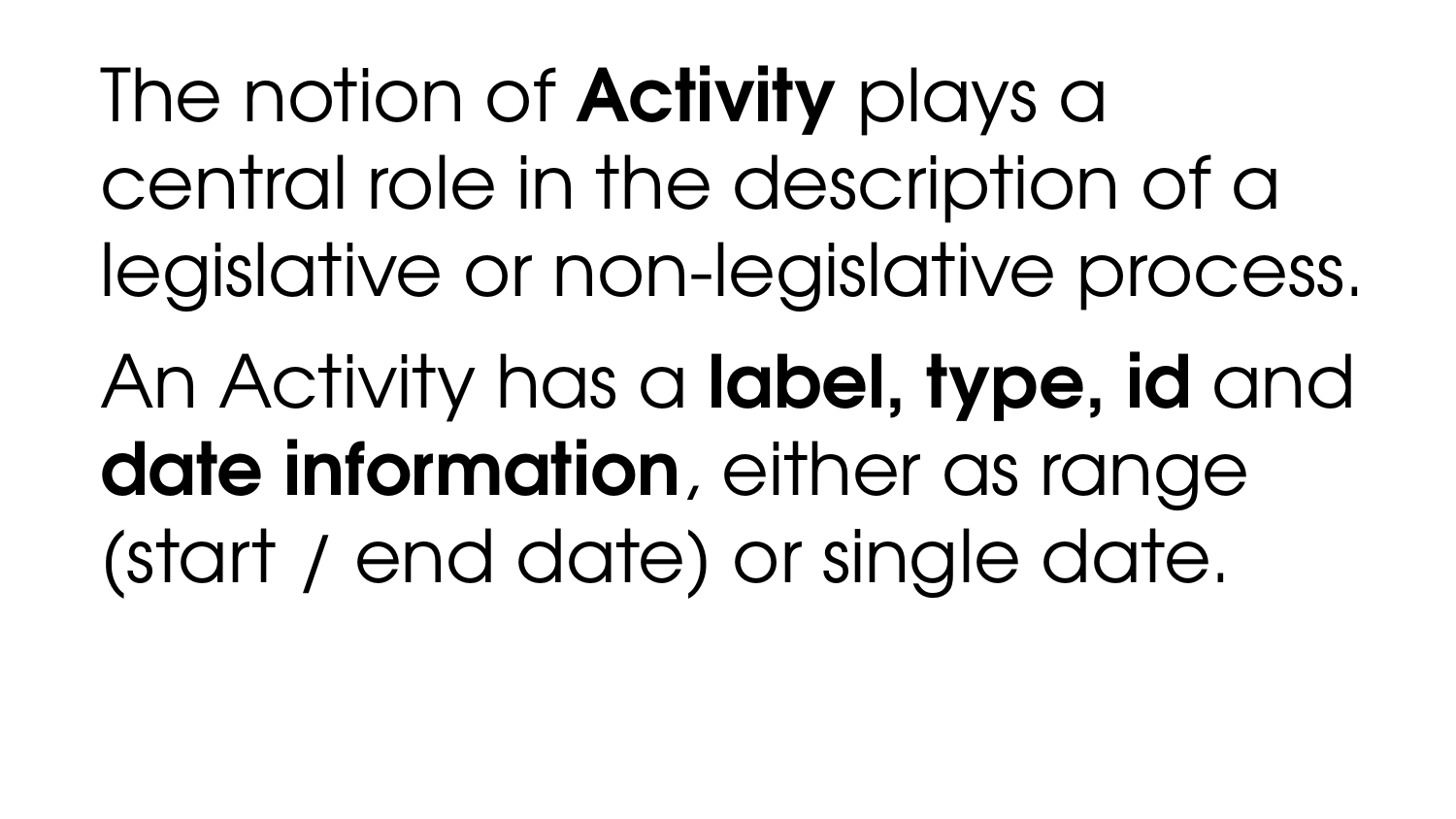

The notion of Activity plays a central role in the description of a legislative or non-legislative process.
An Activity has a label, type, id and date information, either as range (start / end date) or single date.